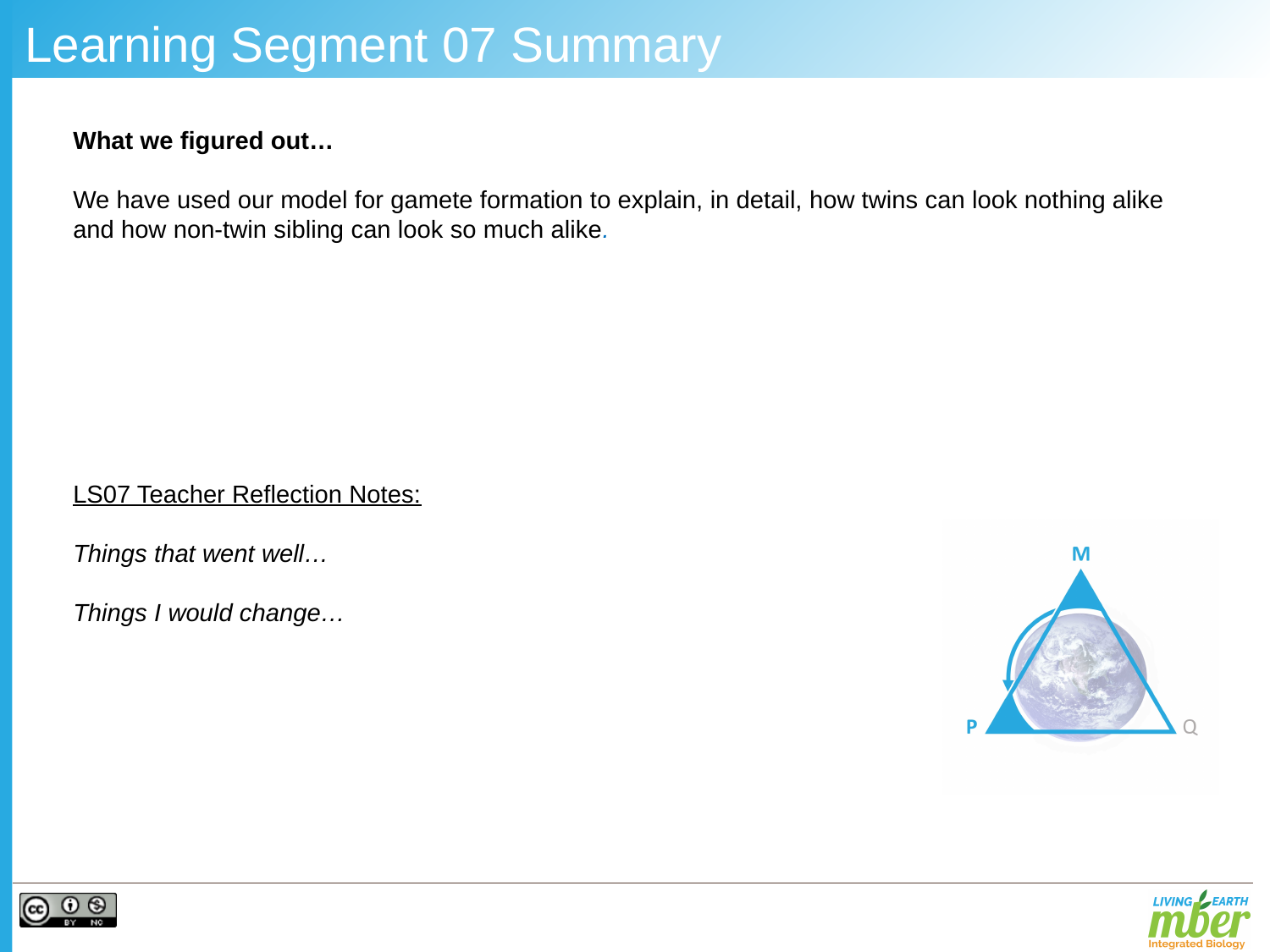

# Learning Segment 07 Summary
What we figured out…

We have used our model for gamete formation to explain, in detail, how twins can look nothing alike and how non-twin sibling can look so much alike.

LS07 Teacher Reflection Notes:

Things that went well…

Things I would change…